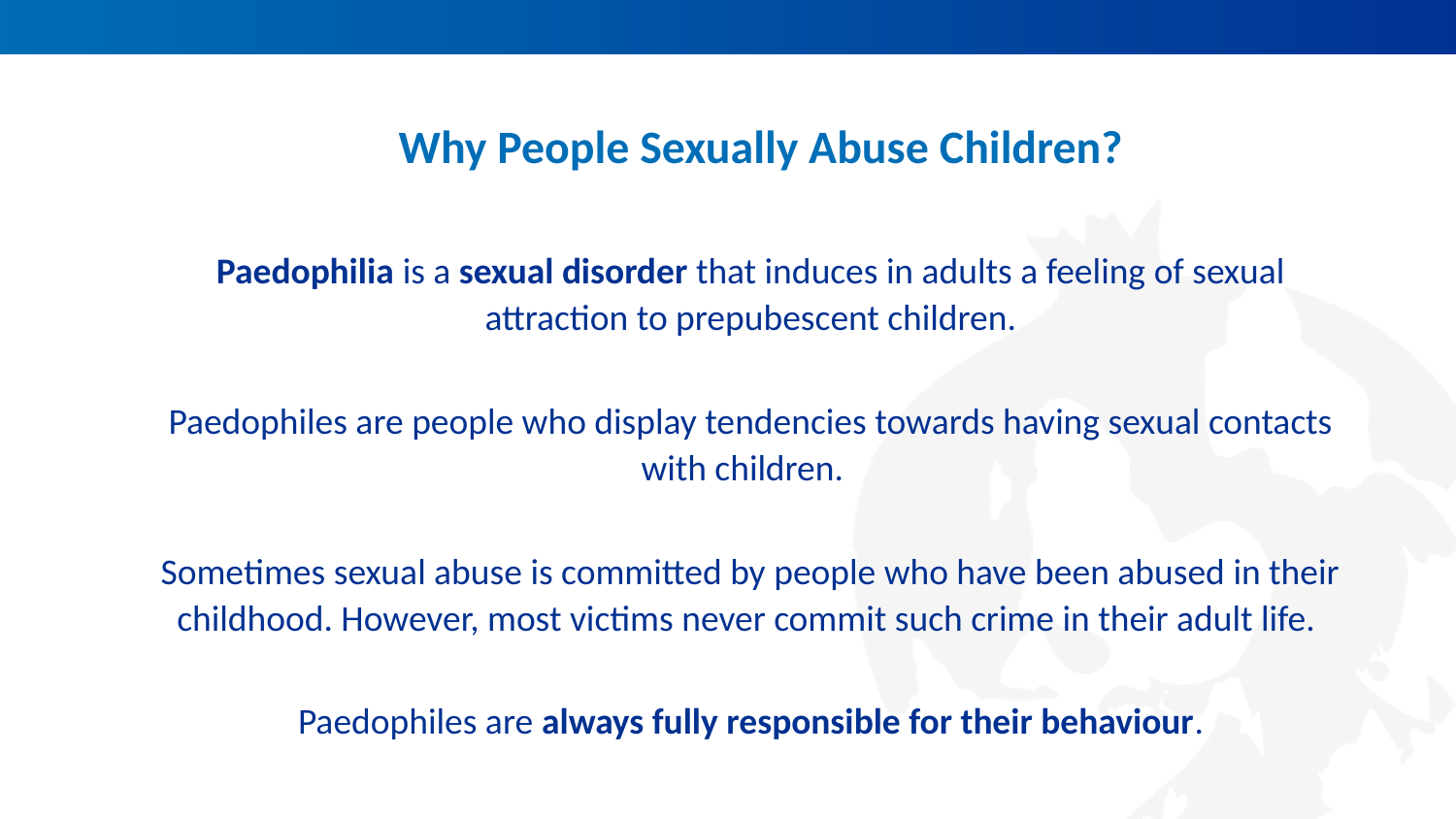

# Why People Sexually Abuse Children?
Paedophilia is a sexual disorder that induces in adults a feeling of sexual attraction to prepubescent children.
Paedophiles are people who display tendencies towards having sexual contacts with children.
Sometimes sexual abuse is committed by people who have been abused in their childhood. However, most victims never commit such crime in their adult life.
Paedophiles are always fully responsible for their behaviour.